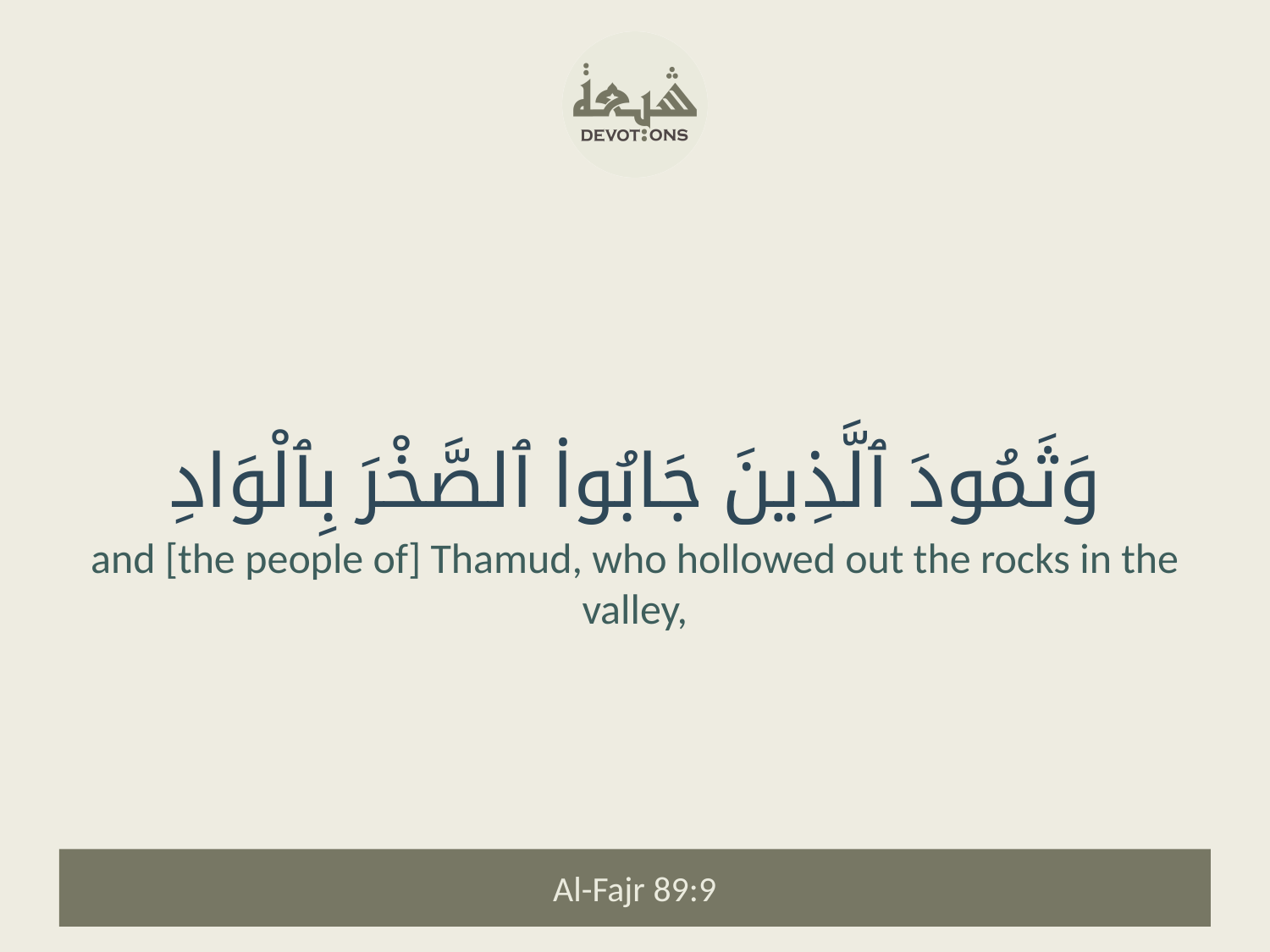

وَثَمُودَ ٱلَّذِينَ جَابُوا۟ ٱلصَّخْرَ بِٱلْوَادِ
and [the people of] Thamud, who hollowed out the rocks in the valley,
Al-Fajr 89:9